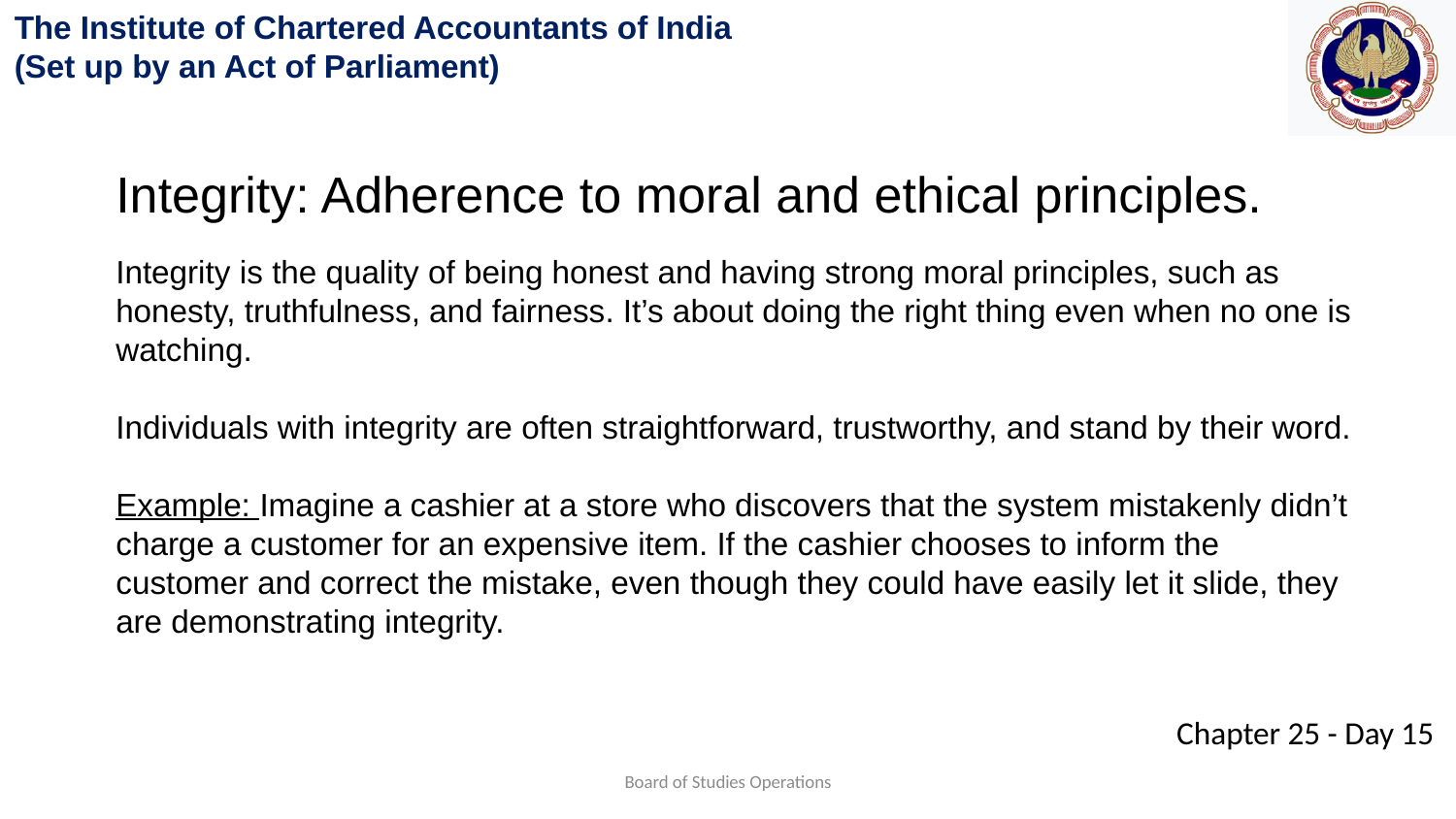

Integrity: Adherence to moral and ethical principles.

Integrity is the quality of being honest and having strong moral principles, such as honesty, truthfulness, and fairness. It’s about doing the right thing even when no one is watching.

Individuals with integrity are often straightforward, trustworthy, and stand by their word.

Example: Imagine a cashier at a store who discovers that the system mistakenly didn’t charge a customer for an expensive item. If the cashier chooses to inform the customer and correct the mistake, even though they could have easily let it slide, they are demonstrating integrity.
Board of Studies Operations